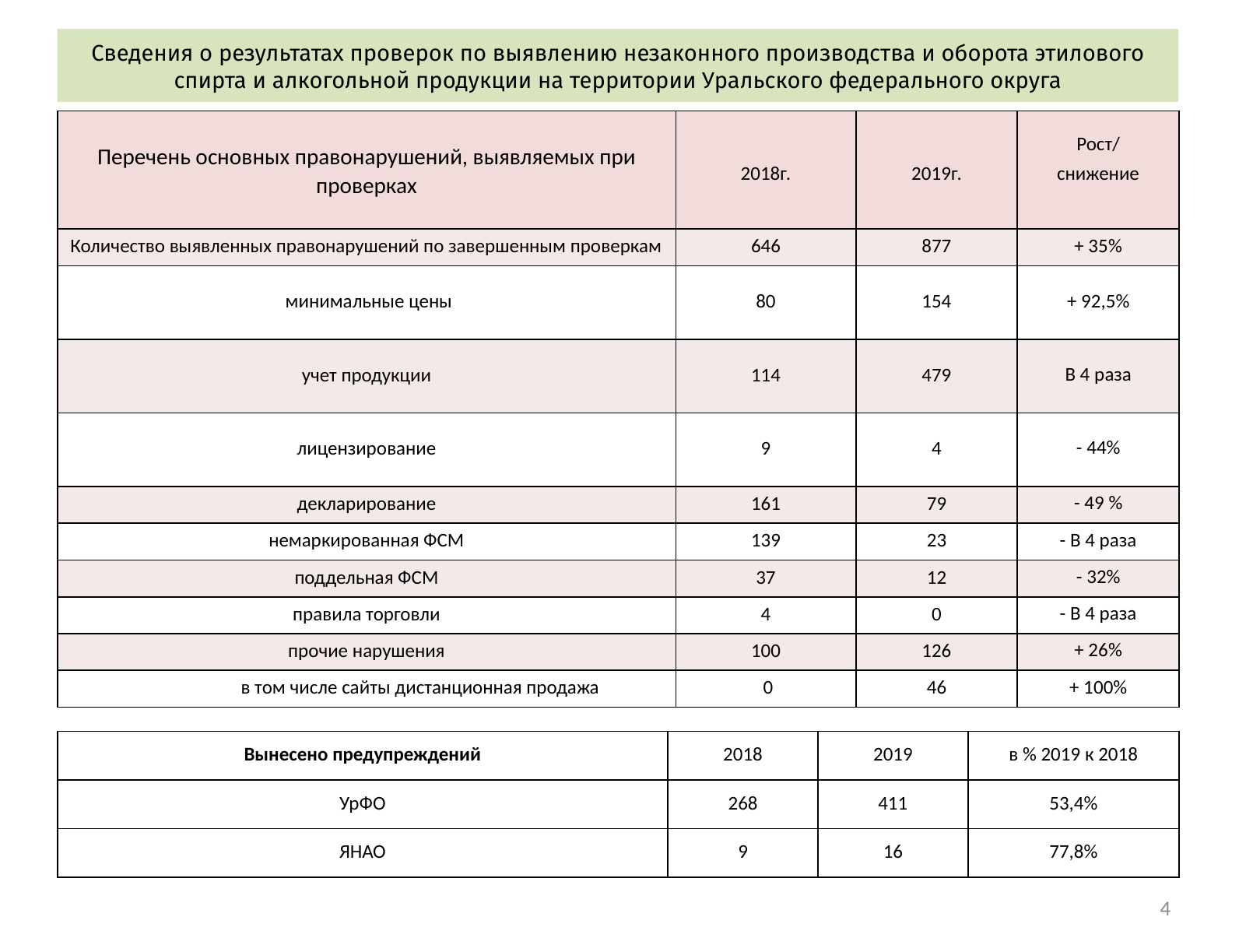

# Сведения о результатах проверок по выявлению незаконного производства и оборота этилового спирта и алкогольной продукции на территории Уральского федерального округа
| Перечень основных правонарушений, выявляемых при проверках | 2018г. | 2019г. | Рост/ снижение |
| --- | --- | --- | --- |
| Количество выявленных правонарушений по завершенным проверкам | 646 | 877 | + 35% |
| минимальные цены | 80 | 154 | + 92,5% |
| учет продукции | 114 | 479 | В 4 раза |
| лицензирование | 9 | 4 | - 44% |
| декларирование | 161 | 79 | - 49 % |
| немаркированная ФСМ | 139 | 23 | - В 4 раза |
| поддельная ФСМ | 37 | 12 | - 32% |
| правила торговли | 4 | 0 | - В 4 раза |
| прочие нарушения | 100 | 126 | + 26% |
| в том числе сайты дистанционная продажа | 0 | 46 | + 100% |
| Вынесено предупреждений | 2018 | 2019 | в % 2019 к 2018 |
| --- | --- | --- | --- |
| УрФО | 268 | 411 | 53,4% |
| ЯНАО | 9 | 16 | 77,8% |
4